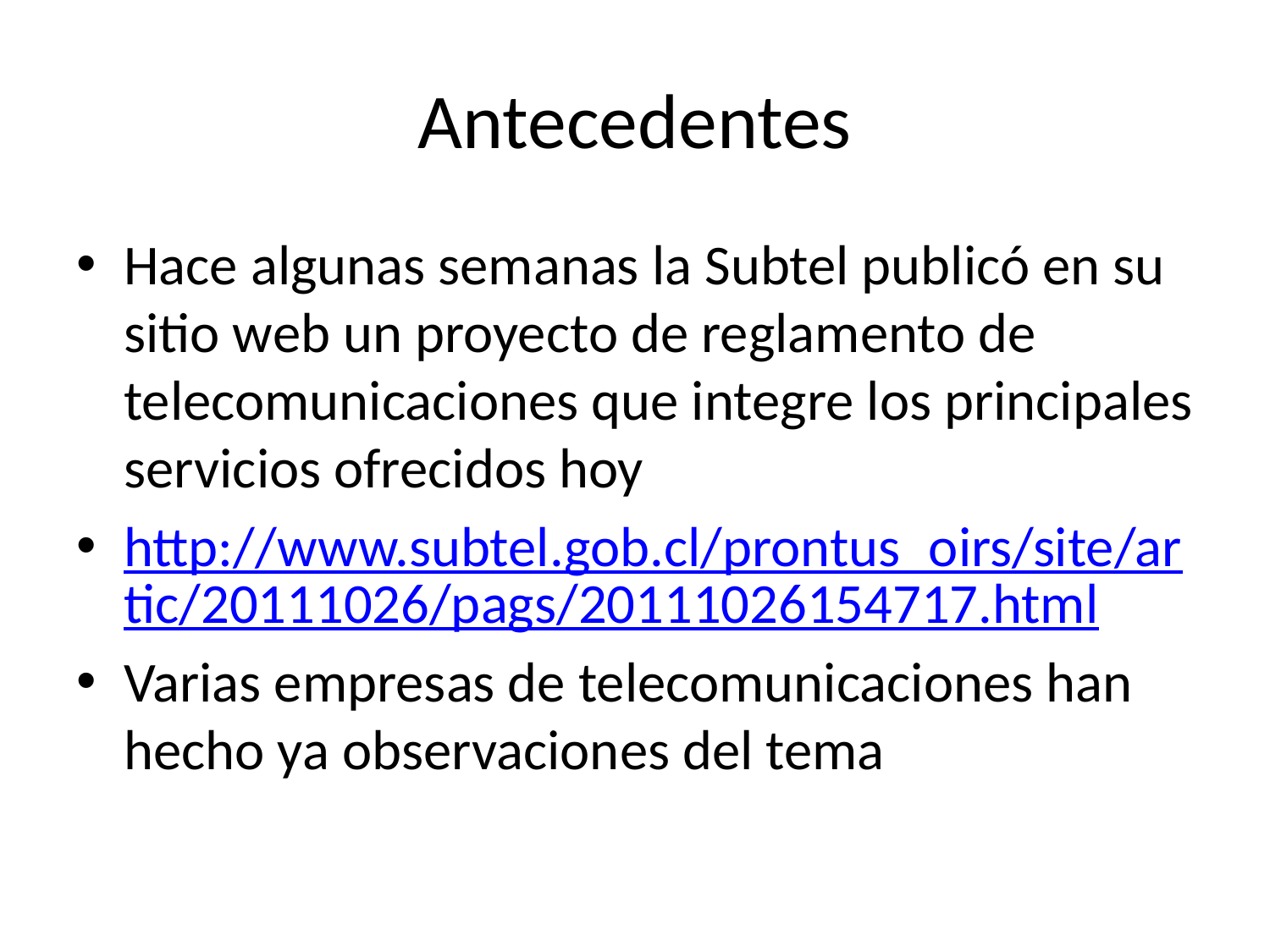

# Antecedentes
Hace algunas semanas la Subtel publicó en su sitio web un proyecto de reglamento de telecomunicaciones que integre los principales servicios ofrecidos hoy
http://www.subtel.gob.cl/prontus_oirs/site/artic/20111026/pags/20111026154717.html
Varias empresas de telecomunicaciones han hecho ya observaciones del tema